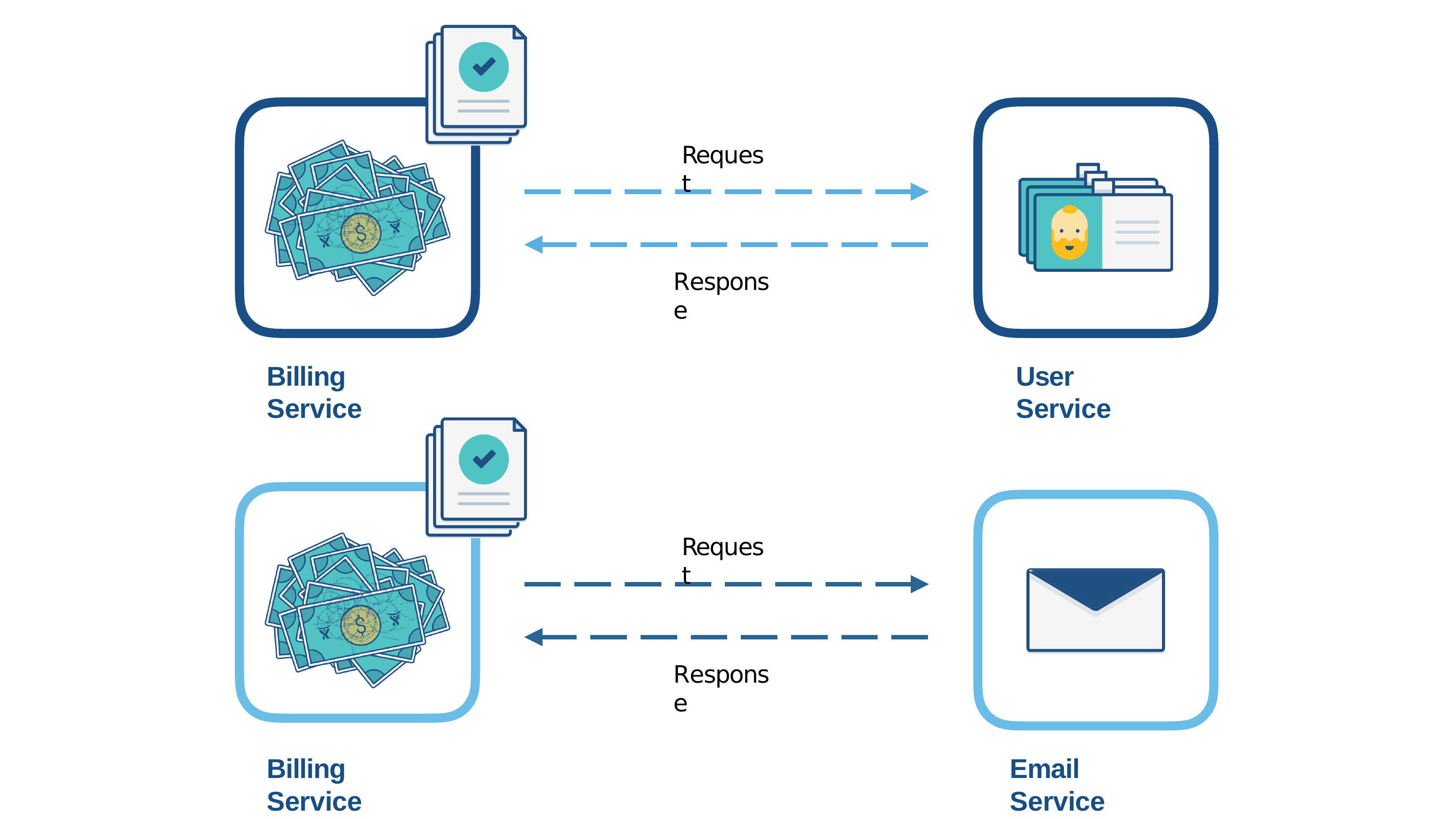

Request

PURCHASING
PURCHASING
F
A
O
T
L
E
A
R

S
U
S
L
A
T
S
T
A
I
S
I
F
U
A
A
PURCHASING
O
N
F
N
E
U
S
S
R
I
T
A
E
P
A
U
R
E
L
N
P
O
F

T
U
F
U
A
P
H
E
U
R
U
H
A
T
T
F
R
R
T
T
C
O
U
PURCHASING
L
C
C
~
~
T
L
H
F
A
N
O
A
I
E
A
A
F
P
S
I
H
U
S
H
S
N
S
O
A
D
G
R
S
A
D
R
I
S
H
~
E
A
C
A
E
A
A
C
F
E
O
S
G
U
S
O
L
R
A
R
H
OFF - SITE 20 1 6
H
R
N
S
S
U
T
R
I
T
I
O
O
PUR CHASING
U
L
U
T
A
T
I
I
T
E
N
A
A
P
U
A
N
G
P
T
S
N
U
E
S
F
S
G
I
G
S
U
~
G
I
A
S
A
U
N
N
OFF -SITE 20 1 6
F
D
F
I
S
~
L
N
G
N
R
T
~
E
P
D
D
G
F
I
E
R
E
O
S
A
U
A
P
I
~
O
E
H
PURCHASING
A
G
C
G
T
L
I
A
A
R
~
G
G
S
S
I
O
F
E
R
F
U
R
H
N
S
A
S
E
T
~
E
E
G
S
L
N
O
I
C
G
H
I
S
D
T
E
EI
O
S
S
D
I
R
S
A
I
A
S
T
H
A
A
A
N
R
P
R
E
F
E
D
N
G
U
H
A
L
S
C
A
O
R
~
F
P
N
P
~
E
T
E
T
G
C
HR
E
U
E
H
I
P
U
A
O
E
R
A
O
A
S
D
H
U
R
A
S
U
D
D
R
G
U
R
P
R
C
O
T
S
I
~
I
S
I
~
O
L
A
U
S
F
N
G
E
G
O
T
C
OFF -SITE 201 6
R
R
U
E
U
N
R
O
U
I
S
T
T
O
D
R
U
PURCHASING
N
D
E
H
T
C
R
C
F
G
U
I
G   N
A
O
OFF- SITE 201 6
U
O
U
D
F
PURCHASING
A
~
E
~
H
H
C
E
P
U
O
G
O   G
G
F
F
T
I
O
H
H   ~
G
R
S
G
H   E
T
A
S
A
O
F
T
R
PURCHASING
S
~
H
U
S
E
I
G
I
N
S
E
D
~
S
E
D
U
E
O
E
PURCHASING
D
I
O
H
N
I
R
A
OFF -SITE 20 1 6
F
E
U
F
U
T
N
D
A
I
G
T
T
~
G
E
S
H
OFF -SITE 201 6
E
~
I
G
R
N
R
G
E
U
I
T
T
S
E
~
T

S
N
G
~
H
F
AT L A S S I A N
E
~
S
H
D
D
~
D
G
T
H
~
A
OFF -SITE 20 1 6
I
O
E
G
S
E
O
G
LO
~
O
~
H
G
R
O
Y
F
T
GU
T
D
E
R
G
OFF - SITE  20 1 6
A
W
R
E
T
E
E
S
E
O
I
F
U
~
ER
E
DE
N
O
O
D
D

G
M
D
I
S
O
I
OFF -SITE 201 6
O
S
E
O
G
M
T
E
H
OFF- SITE 201 6
PURCHASING
Response
Billing Service
User Service

Request
PURCHASING
PURCHASING

F
A
O
T
L
E
A
R

S
U
S
L
A
T
S
T
A
I
S
I
F
U
A
A
PURCHASING
O
N
F
N
E
U
S
S
R
I
T
A
E
P
A
U
R
E
L
N
P
O
F
T

U
F
U
A
P
H
E
U
R
U
H
A
T
T
F
R
R
T
T
C
O
U
PURCHASING
L
C
C
~
~
T
L
H
F
A
N
O
A
I
E
A
A
F
P
S
I
H
U
S
H
S
N
O
S
A
D
G
R
S
A
D
R
I
S
H
E
~
A
C
A
E
A
A
C
F
E
O
S
G
U
S
O
L
R
A
R
OFF- SITE 201 6
H
H
R
N
S
S
U
T
R
I
T
I
O
O
PUR CHASING
U
L
U
T
A
T
I
I
T
E
N
A
A
P
A
U
N
G
P
T
S
N
U
E
S
F
S
G
G
I
S
U
~
G
I
A
S
A
U
N
N
OFF -SITE 20 1 6
F
D
F
I
S
~
L
N
G
N
R
T
~
E
P
D
D
G
F
I
E
R
E
O
S
A
U
A
P
I
~
E
O
H
PURCHASING
A
G
C
G
T
L
I
A
A
R
~
G
G
S
I
S
O
F
E
R
U
F
R
H
N
S
E
A
T
~
E
E
G
S
L
N
I
C
O
G
H
S         I
I
I
S
D
T
E
O
S
E
S
R
S
D
I
A
A
S
T
H
A
A
A
N
R
P
R
E
F
E
D
N
G
U
H
A
L
S
C
A
O
R
~
F
P
N
P
~
E
T
E
T
G
C
HR
E
U
E
I
P
H
U
A
O
E
R
A
O
A
S
D
H
U
R
A
S
U
D
D
G
R
R
U
P
R
C
O
T
S
I
~
I
S
I
~
O
L
A
U
S
F
N
G
E
G
O
T
C
OFF -SITE 201 6
R
R
U
E
U
R
N
O
U
I
S
T
T
O
D
R
U
PURCHASING
N
D
E
H
C
T
R
C
F
G
U
I
G   N
A
O
OFF - SITE 201 6
U
O
U
D
F
PURCHASING
A
~
E
~
H
H
C
E
P
U
O
O   G
G
G
F
F
T
I
O
H
H   ~
G
R
S
G
H   E
T
A
S
A
O
F
T
R
PURCHASING
S
~
H
U
S
E
I
G
I
N
S
E
D
~
E
D
S
U
E
O
E
PURCHASING
D
I
O
H
N
I
R
A
OFF -SITE 20 1 6
F
E
U
F
U
T
N
D
A
I
G
T
T
~
G
E
S
H
OFF -SITE 201 6
E
~
I
G
R
N
R
G
E
U
I
T
T
S
E
~
T
S
N
G
~
H
F

AT L A S S I A N
E
~
S
H
D
D
~
D
G
T
H
~
A
OFF -SITE 20 1 6
I
O
E
G
E
S
O
G
LO
~
O
~
H
G
R
O
Y
F
T
G
T
D
R
E
G
U
OFF - SITE  20 1 6
A
W
R
E
T
E
S
E
O
UE
I
F
~
ER
E
DE
N
O
O
D
D
G

M
D
I
S
O
I
OFF -SITE 201 6
O
S
E
O
G
M
T
E
H
OFF - SITE 201 6
PURCHASING

Response
Billing Service
Email Service